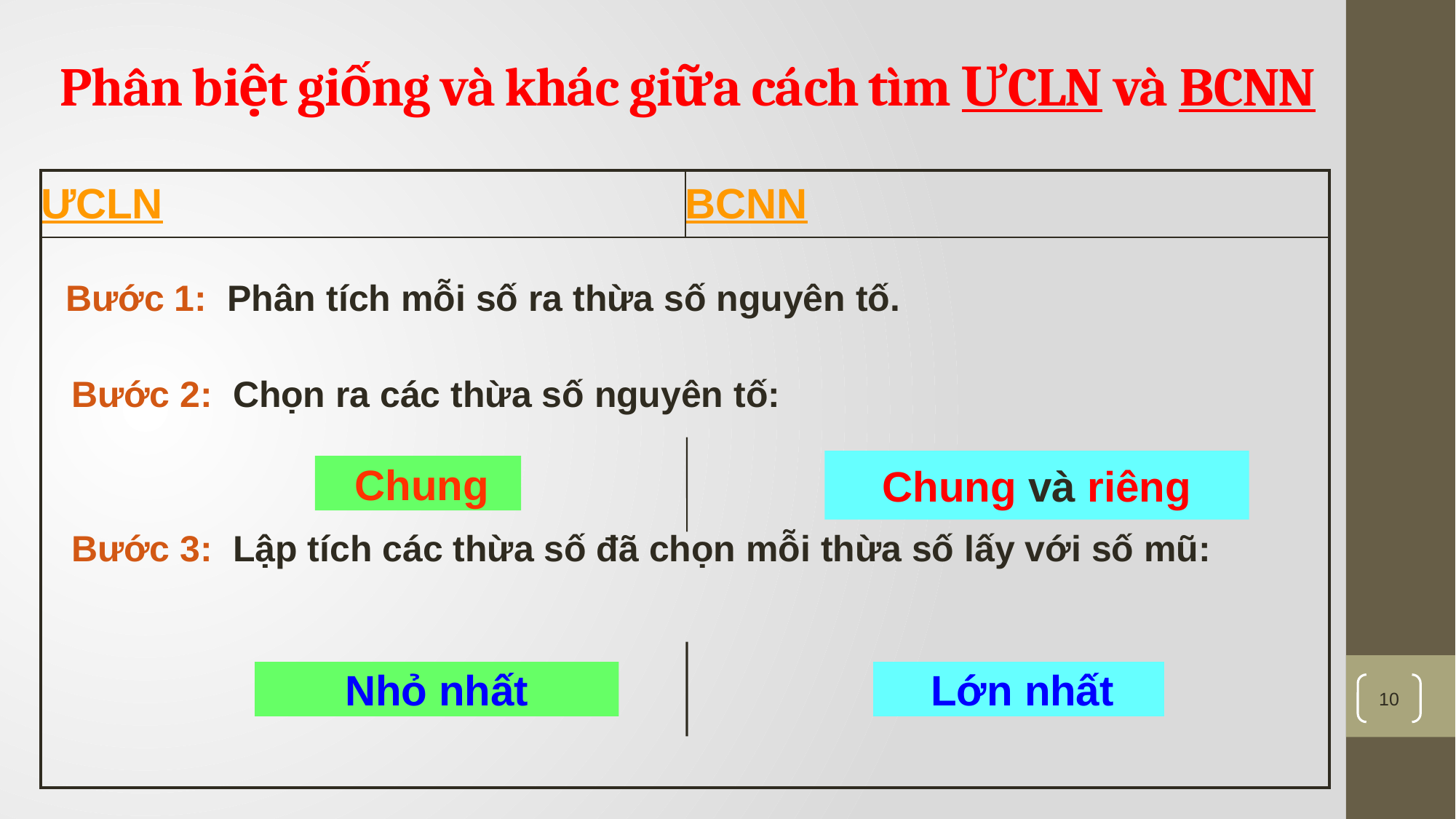

# Phân biệt giống và khác giữa cách tìm ƯCLN và BCNN
| ƯCLN | BCNN |
| --- | --- |
| Bước 1: Phân tích mỗi số ra thừa số nguyên tố. Bước 2: Chọn ra các thừa số nguyên tố: Bước 3: Lập tích các thừa số đã chọn mỗi thừa số lấy với số mũ: |  |

Chung và riêng
 Chung

Nhỏ nhất
 Lớn nhất
10